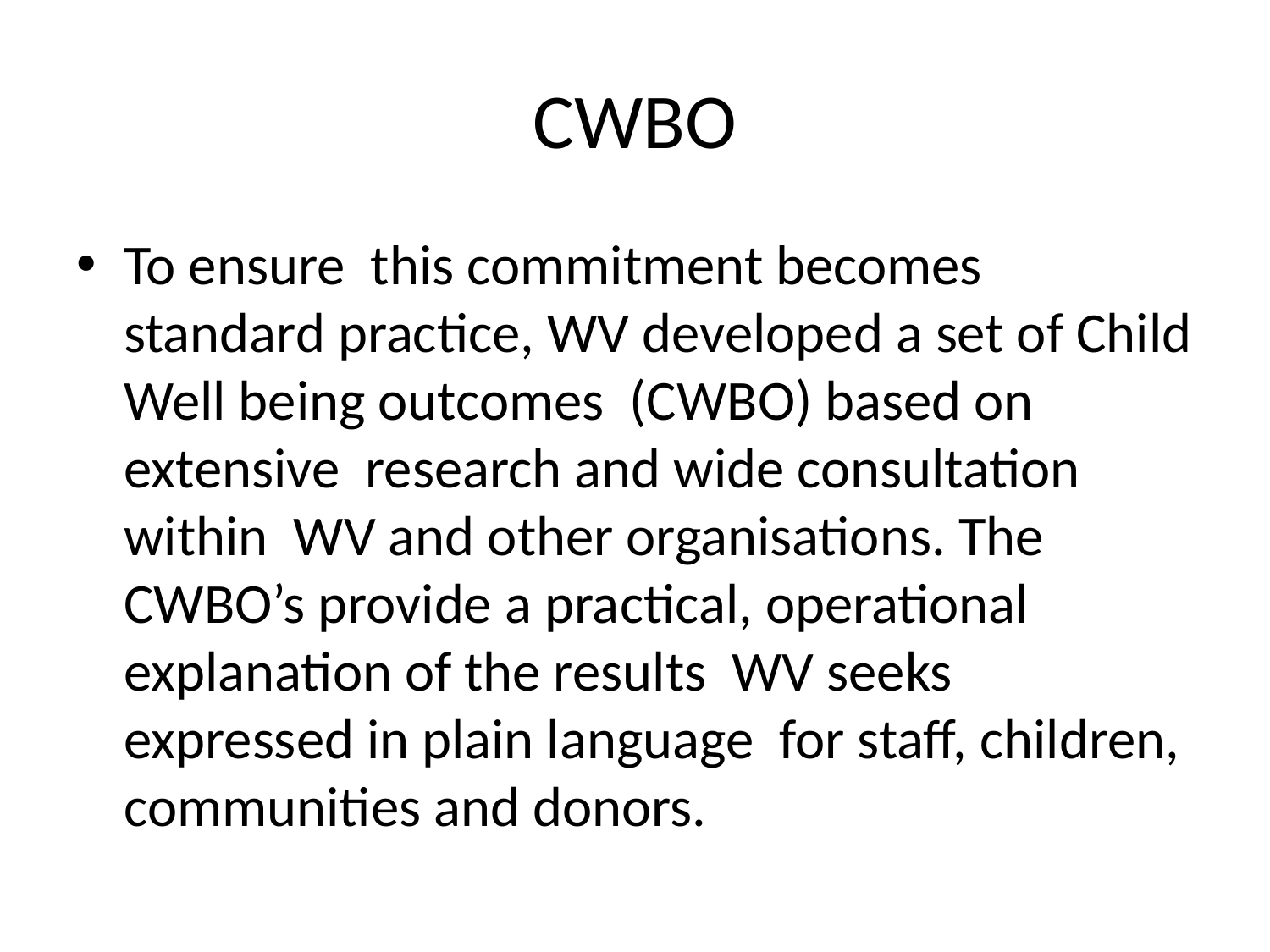

# CWBO
To ensure  this commitment becomes  standard practice, WV developed a set of Child Well being outcomes  (CWBO) based on extensive  research and wide consultation within  WV and other organisations. The CWBO’s provide a practical, operational explanation of the results  WV seeks expressed in plain language  for staff, children, communities and donors.